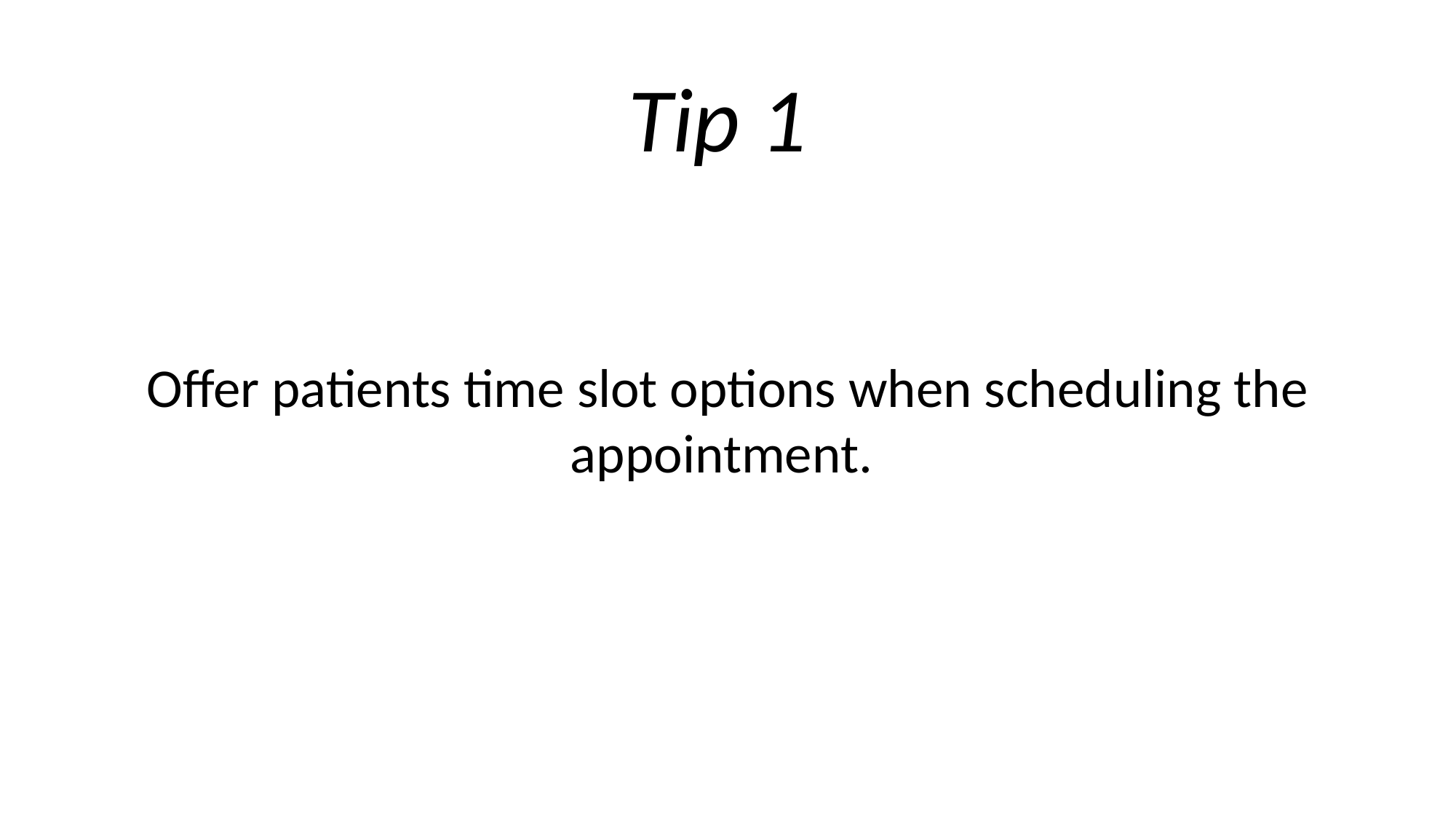

# Tip 1
Offer patients time slot options when scheduling the appointment.